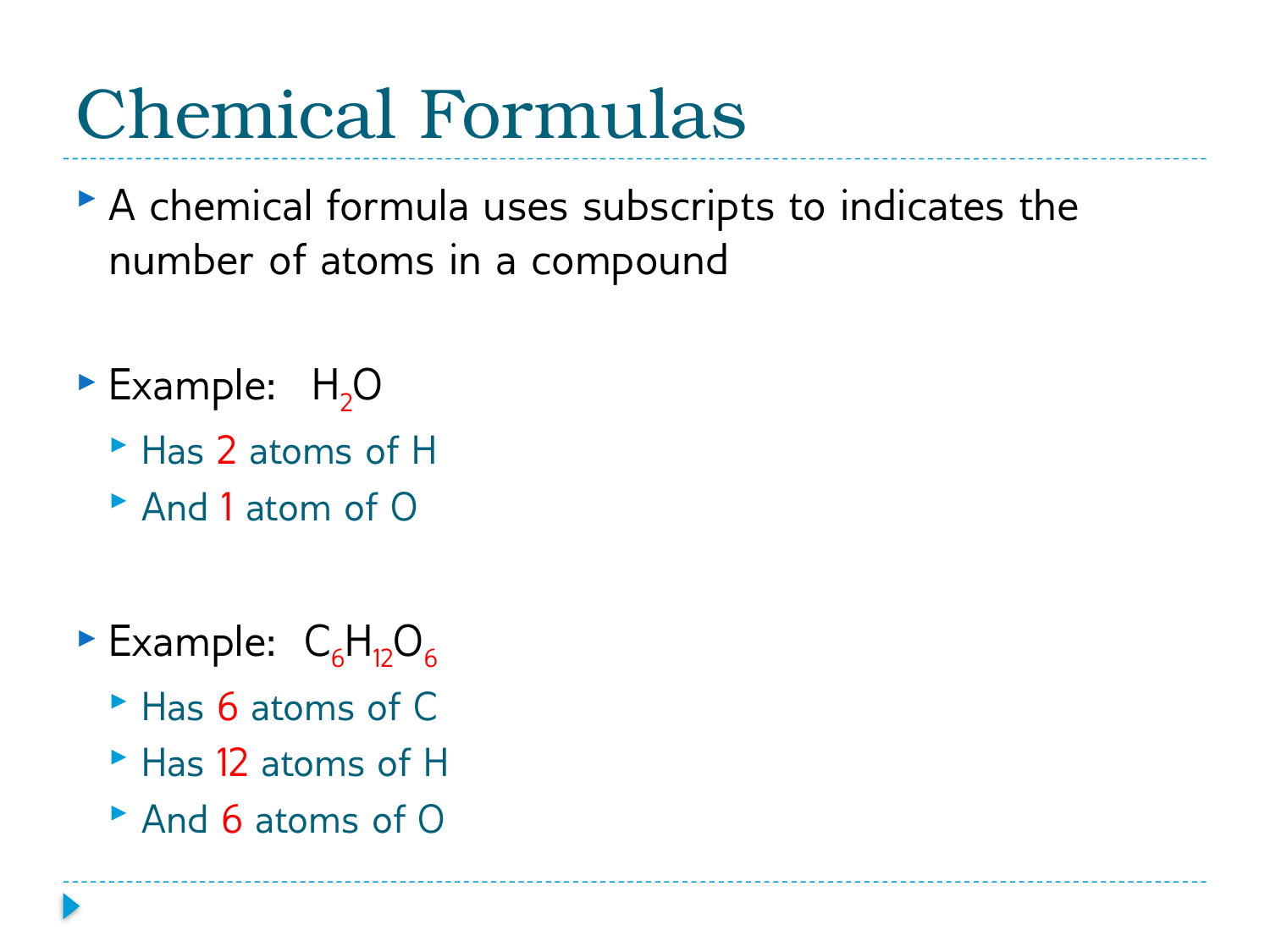

# Chemical Formulas
A chemical formula uses subscripts to indicates the number of atoms in a compound

Example: 	H2O
Has 2 atoms of H
And 1 atom of O

Example:  C6H12O6
Has 6 atoms of C
Has 12 atoms of H
And 6 atoms of O